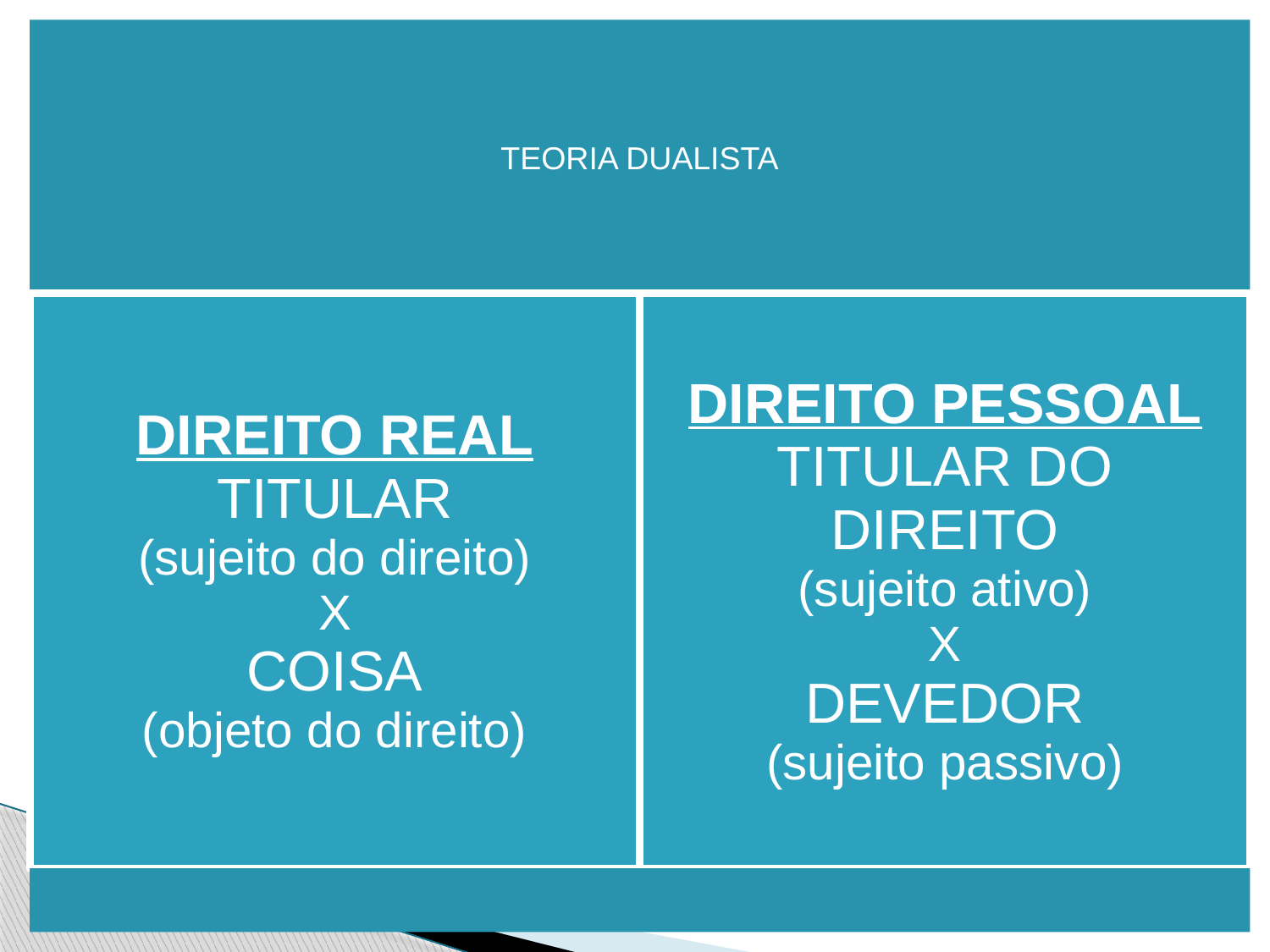

TEORIA DUALISTA
DIREITO REAL
TITULAR
(sujeito do direito)
X
COISA
(objeto do direito)
DIREITO PESSOAL
TITULAR DO DIREITO
(sujeito ativo)
X
DEVEDOR
(sujeito passivo)